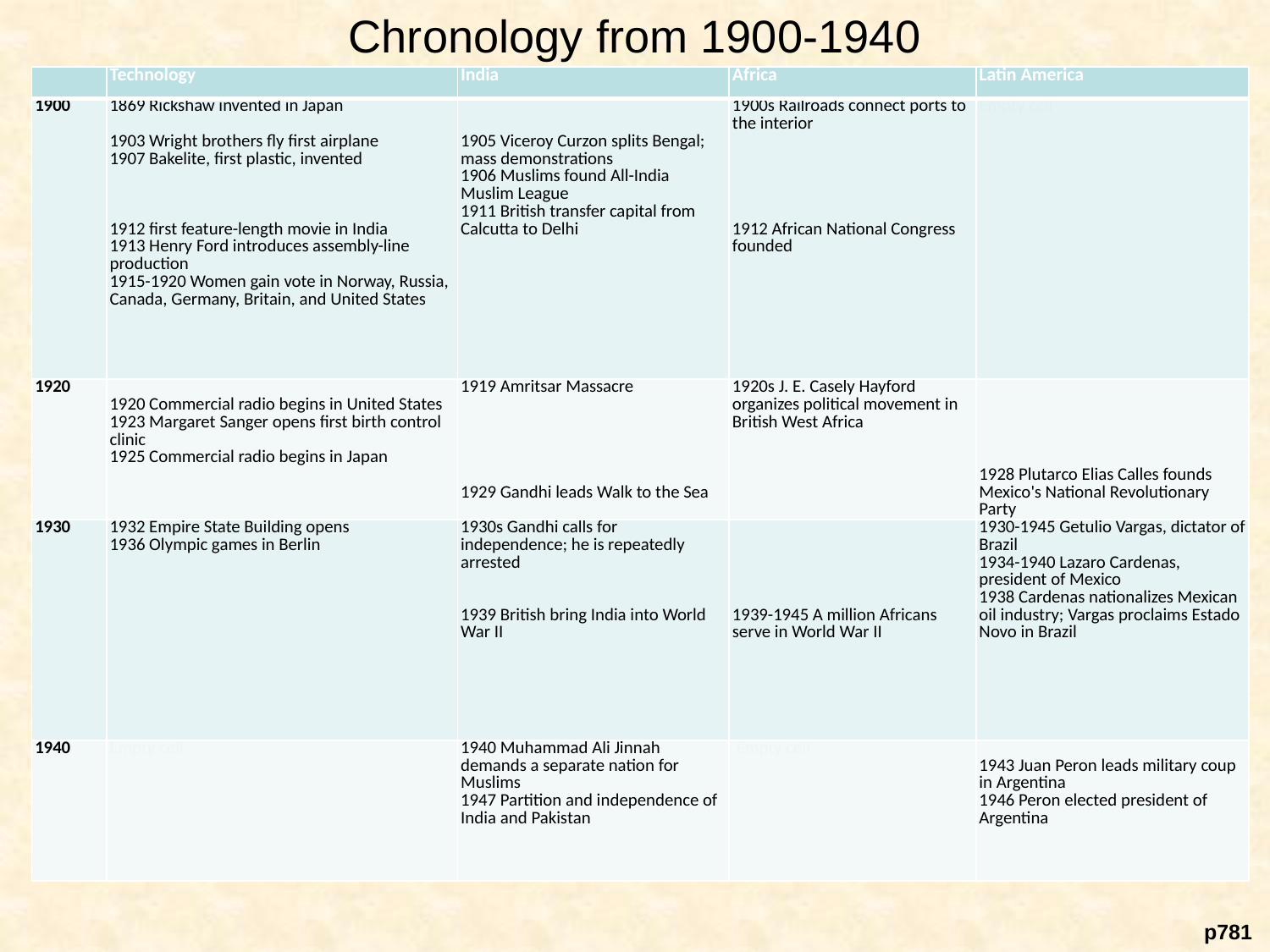

# Chronology from 1900-1940
| Empty cell | Technology | India | Africa | Latin America |
| --- | --- | --- | --- | --- |
| 1900 | 1869 Rickshaw invented in Japan 1903 Wright brothers fly first airplane 1907 Bakelite, first plastic, invented 1912 first feature-length movie in India 1913 Henry Ford introduces assembly-line production 1915-1920 Women gain vote in Norway, Russia, Canada, Germany, Britain, and United States | 1905 Viceroy Curzon splits Bengal; mass demonstrations 1906 Muslims found All-India Muslim League 1911 British transfer capital from Calcutta to Delhi | 1900s Railroads connect ports to the interior 1912 African National Congress founded | Empty cell |
| 1920 | 1920 Commercial radio begins in United States 1923 Margaret Sanger opens first birth control clinic 1925 Commercial radio begins in Japan | 1919 Amritsar Massacre 1929 Gandhi leads Walk to the Sea | 1920s J. E. Casely Hayford organizes political movement in British West Africa | 1928 Plutarco Elias Calles founds Mexico's National Revolutionary Party |
| 1930 | 1932 Empire State Building opens 1936 Olympic games in Berlin | 1930s Gandhi calls for independence; he is repeatedly arrested 1939 British bring India into World War II | 1939-1945 A million Africans serve in World War II | 1930-1945 Getulio Vargas, dictator of Brazil 1934-1940 Lazaro Cardenas, president of Mexico 1938 Cardenas national­izes Mexican oil industry; Vargas proclaims Estado Novo in Brazil |
| 1940 | Empty cell | 1940 Muhammad Ali Jinnah demands a separate nation for Muslims 1947 Partition and independence of India and Pakistan | Empty cell | 1943 Juan Peron leads mili­tary coup in Argentina 1946 Peron elected presi­dent of Argentina |
 p781